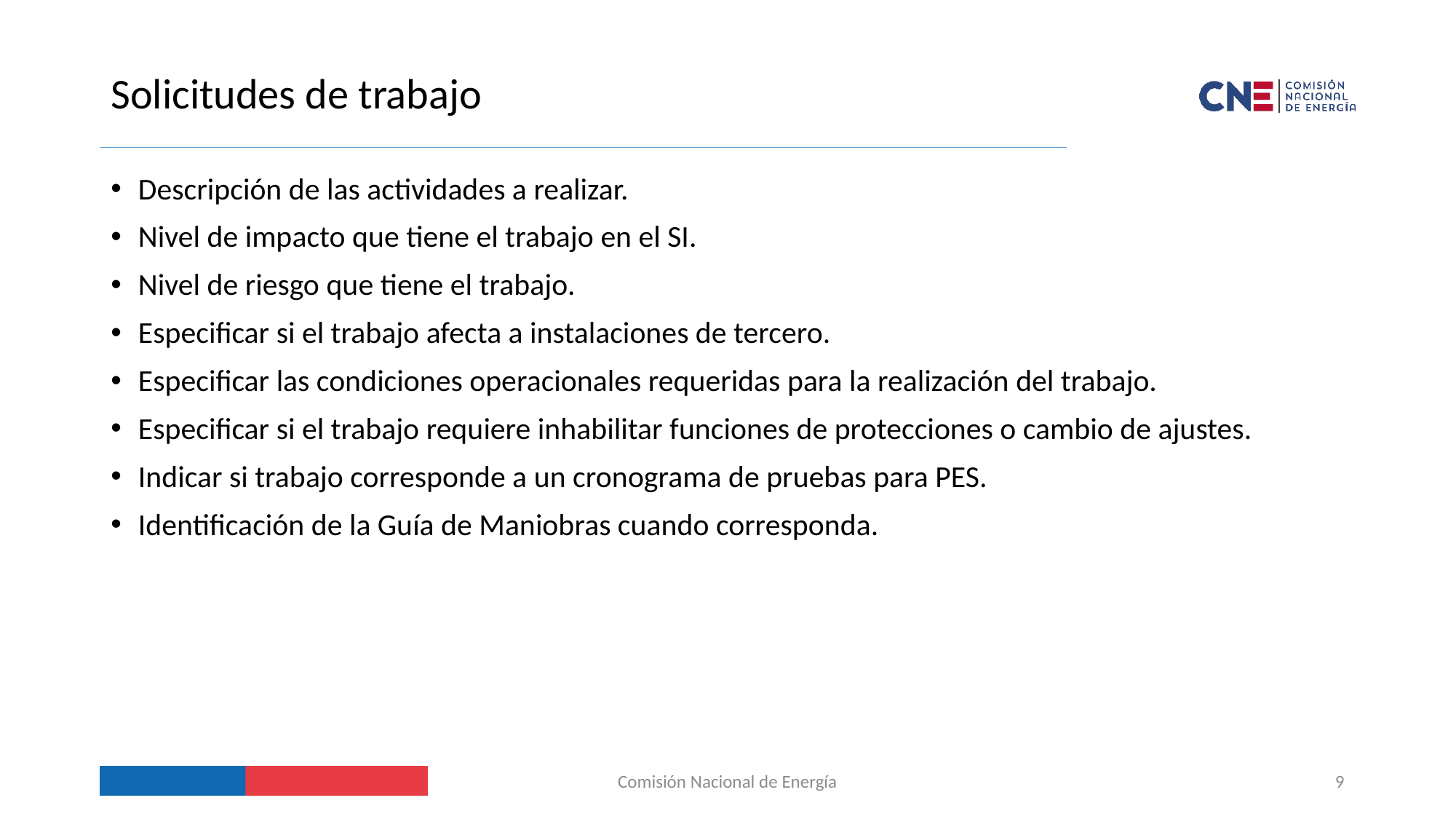

# Solicitudes de trabajo
Descripción de las actividades a realizar.
Nivel de impacto que tiene el trabajo en el SI.
Nivel de riesgo que tiene el trabajo.
Especificar si el trabajo afecta a instalaciones de tercero.
Especificar las condiciones operacionales requeridas para la realización del trabajo.
Especificar si el trabajo requiere inhabilitar funciones de protecciones o cambio de ajustes.
Indicar si trabajo corresponde a un cronograma de pruebas para PES.
Identificación de la Guía de Maniobras cuando corresponda.
Comisión Nacional de Energía
9